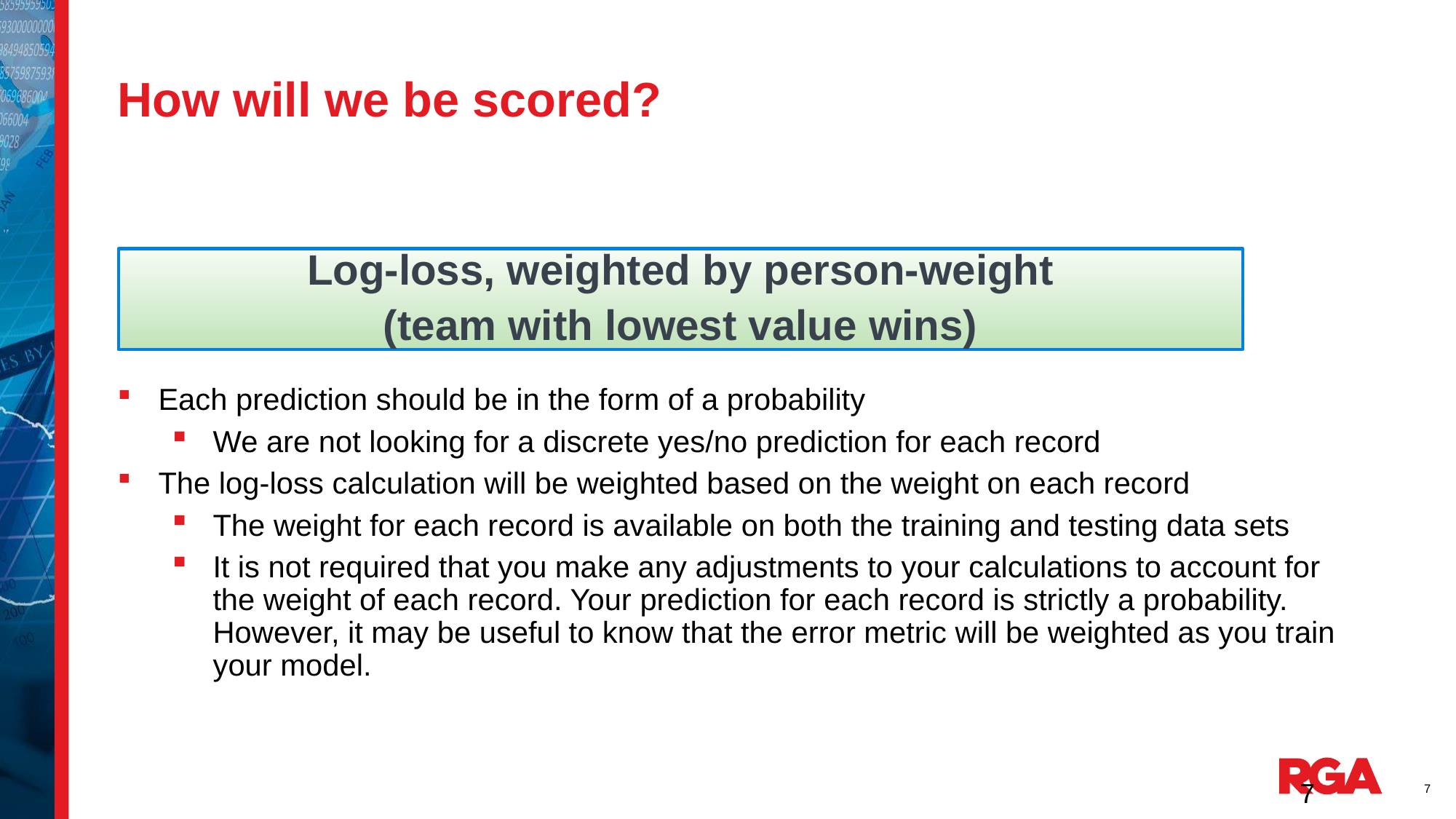

# How will we be scored?
Log-loss, weighted by person-weight
(team with lowest value wins)
Each prediction should be in the form of a probability
We are not looking for a discrete yes/no prediction for each record
The log-loss calculation will be weighted based on the weight on each record
The weight for each record is available on both the training and testing data sets
It is not required that you make any adjustments to your calculations to account for the weight of each record. Your prediction for each record is strictly a probability. However, it may be useful to know that the error metric will be weighted as you train your model.

7